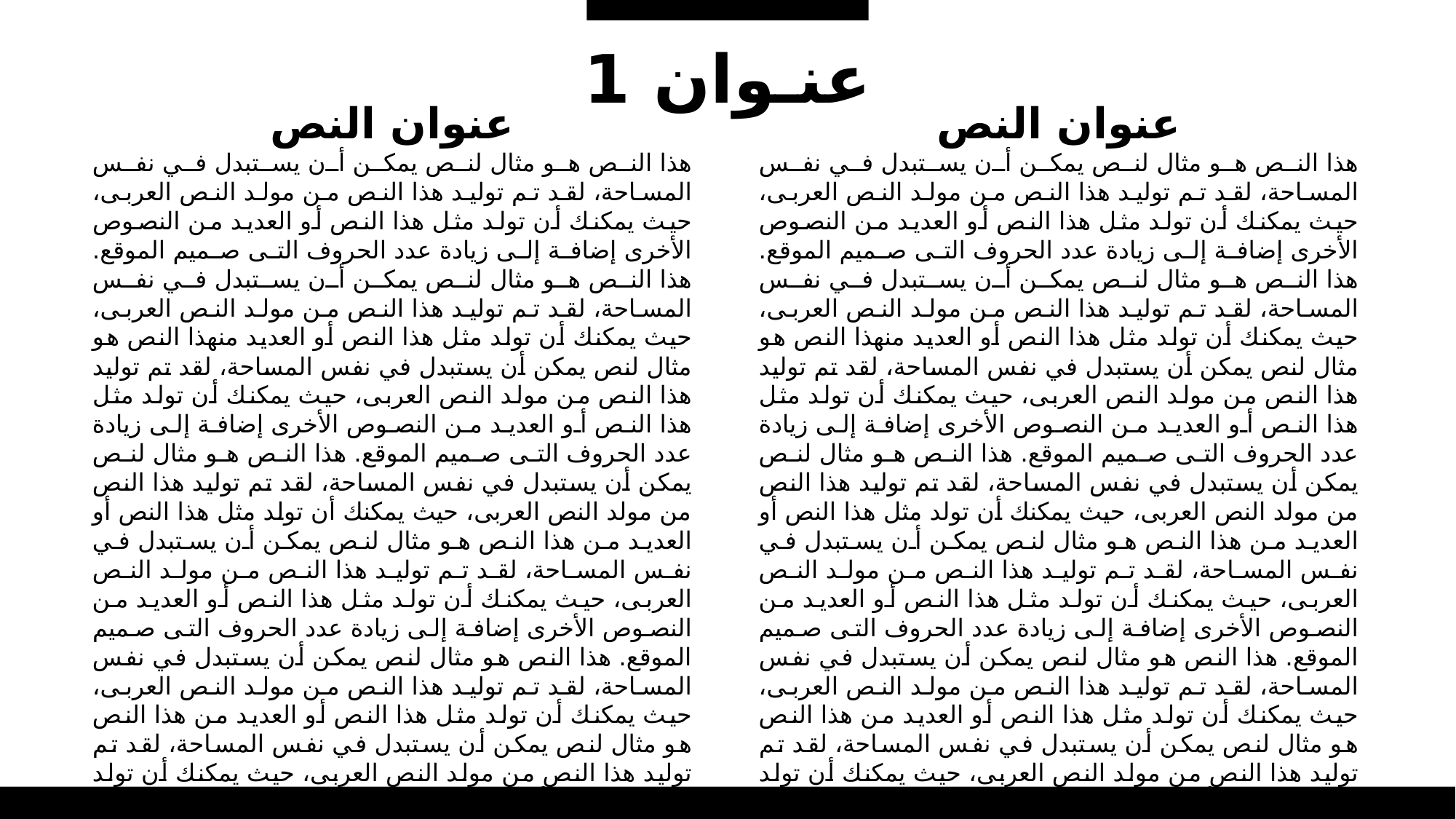

عنـوان 1
عنوان النص
هذا النص هو مثال لنص يمكن أن يستبدل في نفس المساحة، لقد تم توليد هذا النص من مولد النص العربى، حيث يمكنك أن تولد مثل هذا النص أو العديد من النصوص الأخرى إضافة إلى زيادة عدد الحروف التى صميم الموقع. هذا النص هو مثال لنص يمكن أن يستبدل في نفس المساحة، لقد تم توليد هذا النص من مولد النص العربى، حيث يمكنك أن تولد مثل هذا النص أو العديد منهذا النص هو مثال لنص يمكن أن يستبدل في نفس المساحة، لقد تم توليد هذا النص من مولد النص العربى، حيث يمكنك أن تولد مثل هذا النص أو العديد من النصوص الأخرى إضافة إلى زيادة عدد الحروف التى صميم الموقع. هذا النص هو مثال لنص يمكن أن يستبدل في نفس المساحة، لقد تم توليد هذا النص من مولد النص العربى، حيث يمكنك أن تولد مثل هذا النص أو العديد من هذا النص هو مثال لنص يمكن أن يستبدل في نفس المساحة، لقد تم توليد هذا النص من مولد النص العربى، حيث يمكنك أن تولد مثل هذا النص أو العديد من النصوص الأخرى إضافة إلى زيادة عدد الحروف التى صميم الموقع. هذا النص هو مثال لنص يمكن أن يستبدل في نفس المساحة، لقد تم توليد هذا النص من مولد النص العربى، حيث يمكنك أن تولد مثل هذا النص أو العديد من هذا النص هو مثال لنص يمكن أن يستبدل في نفس المساحة، لقد تم توليد هذا النص من مولد النص العربى، حيث يمكنك أن تولد مثل هذا النص أو العديد من النصوص.
عنوان النص
هذا النص هو مثال لنص يمكن أن يستبدل في نفس المساحة، لقد تم توليد هذا النص من مولد النص العربى، حيث يمكنك أن تولد مثل هذا النص أو العديد من النصوص الأخرى إضافة إلى زيادة عدد الحروف التى صميم الموقع. هذا النص هو مثال لنص يمكن أن يستبدل في نفس المساحة، لقد تم توليد هذا النص من مولد النص العربى، حيث يمكنك أن تولد مثل هذا النص أو العديد منهذا النص هو مثال لنص يمكن أن يستبدل في نفس المساحة، لقد تم توليد هذا النص من مولد النص العربى، حيث يمكنك أن تولد مثل هذا النص أو العديد من النصوص الأخرى إضافة إلى زيادة عدد الحروف التى صميم الموقع. هذا النص هو مثال لنص يمكن أن يستبدل في نفس المساحة، لقد تم توليد هذا النص من مولد النص العربى، حيث يمكنك أن تولد مثل هذا النص أو العديد من هذا النص هو مثال لنص يمكن أن يستبدل في نفس المساحة، لقد تم توليد هذا النص من مولد النص العربى، حيث يمكنك أن تولد مثل هذا النص أو العديد من النصوص الأخرى إضافة إلى زيادة عدد الحروف التى صميم الموقع. هذا النص هو مثال لنص يمكن أن يستبدل في نفس المساحة، لقد تم توليد هذا النص من مولد النص العربى، حيث يمكنك أن تولد مثل هذا النص أو العديد من هذا النص هو مثال لنص يمكن أن يستبدل في نفس المساحة، لقد تم توليد هذا النص من مولد النص العربى، حيث يمكنك أن تولد مثل هذا النص أو العديد من النصوص.